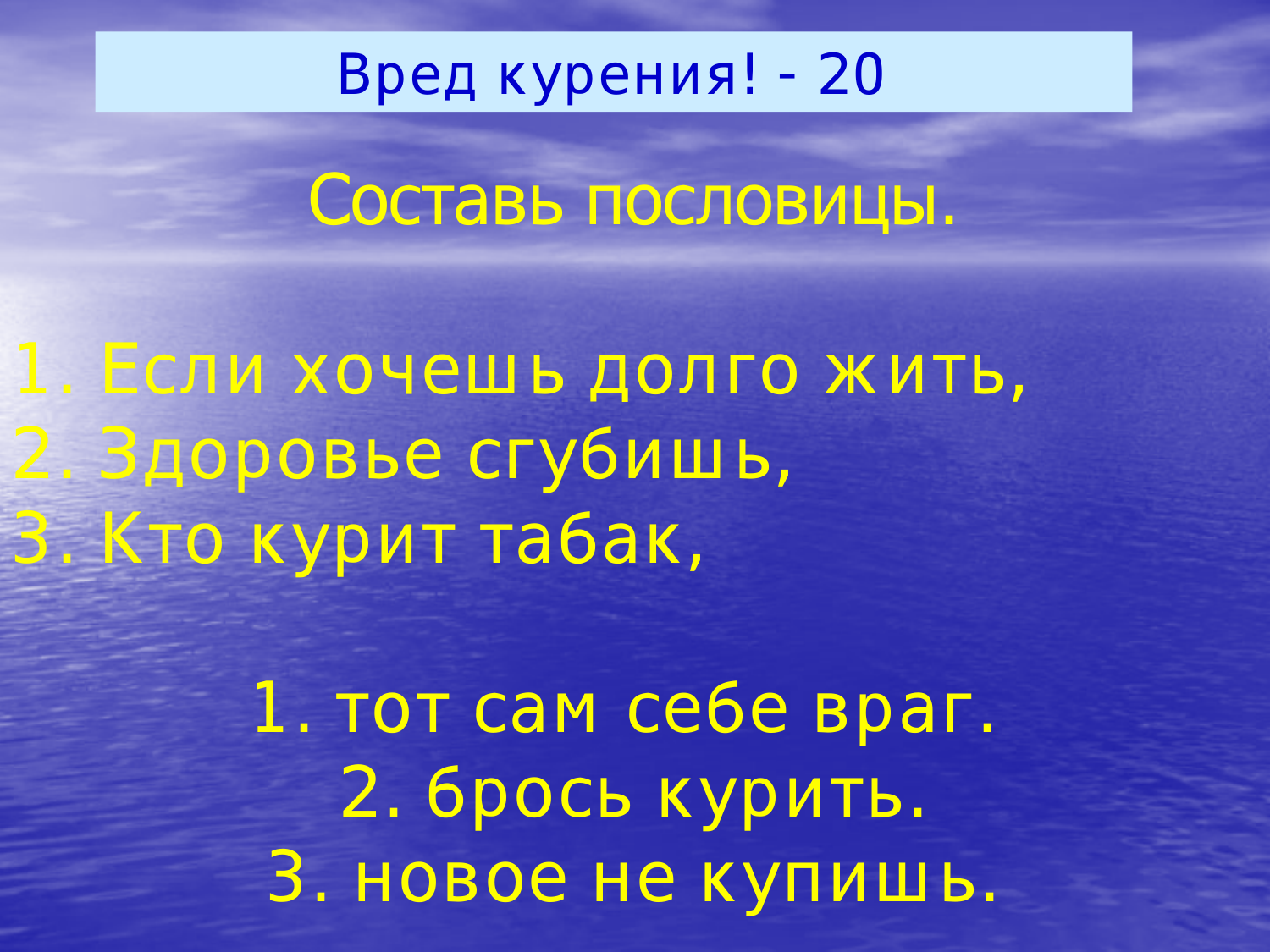

Вред курения! - 20
Составь пословицы.

 Если хочешь долго жить,
2. Здоровье сгубишь,
3. Кто курит табак,

1. тот сам себе враг.
2. брось курить.
3. новое не купишь.